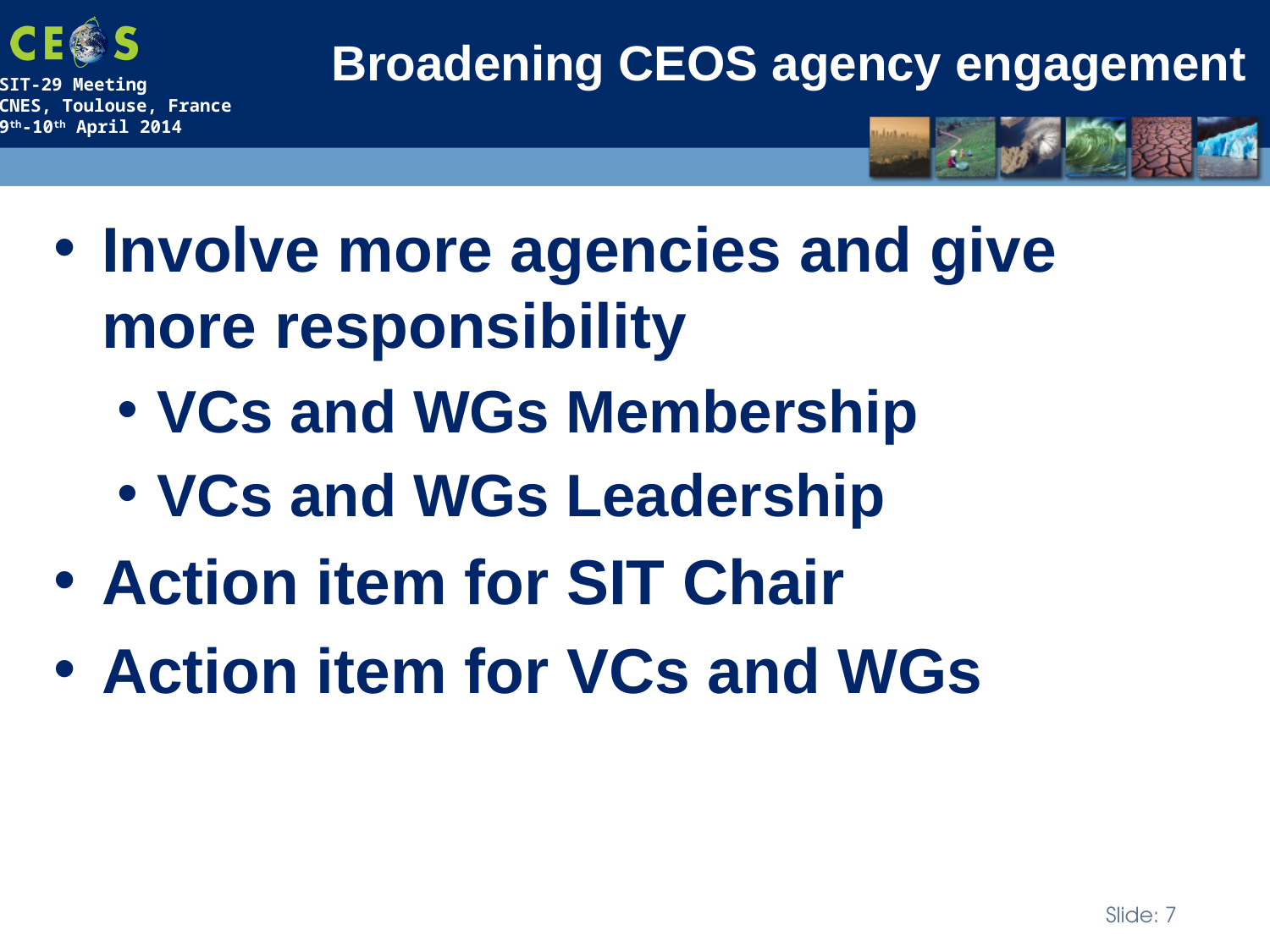

# Broadening CEOS agency engagement
Involve more agencies and give more responsibility
VCs and WGs Membership
VCs and WGs Leadership
Action item for SIT Chair
Action item for VCs and WGs